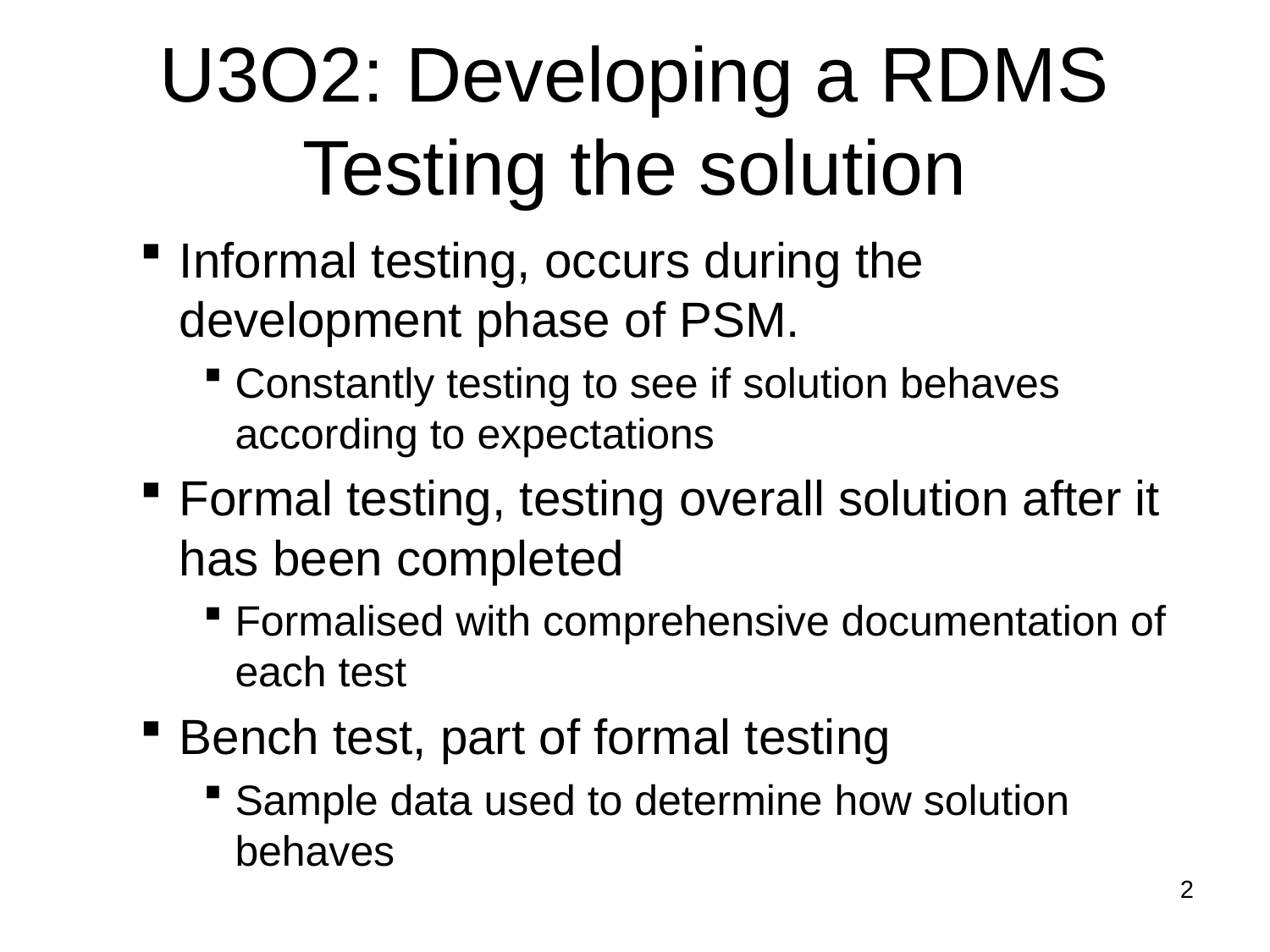

# U3O2: Developing a RDMS Testing the solution
Informal testing, occurs during the development phase of PSM.
Constantly testing to see if solution behaves according to expectations
Formal testing, testing overall solution after it has been completed
Formalised with comprehensive documentation of each test
Bench test, part of formal testing
Sample data used to determine how solution behaves

2